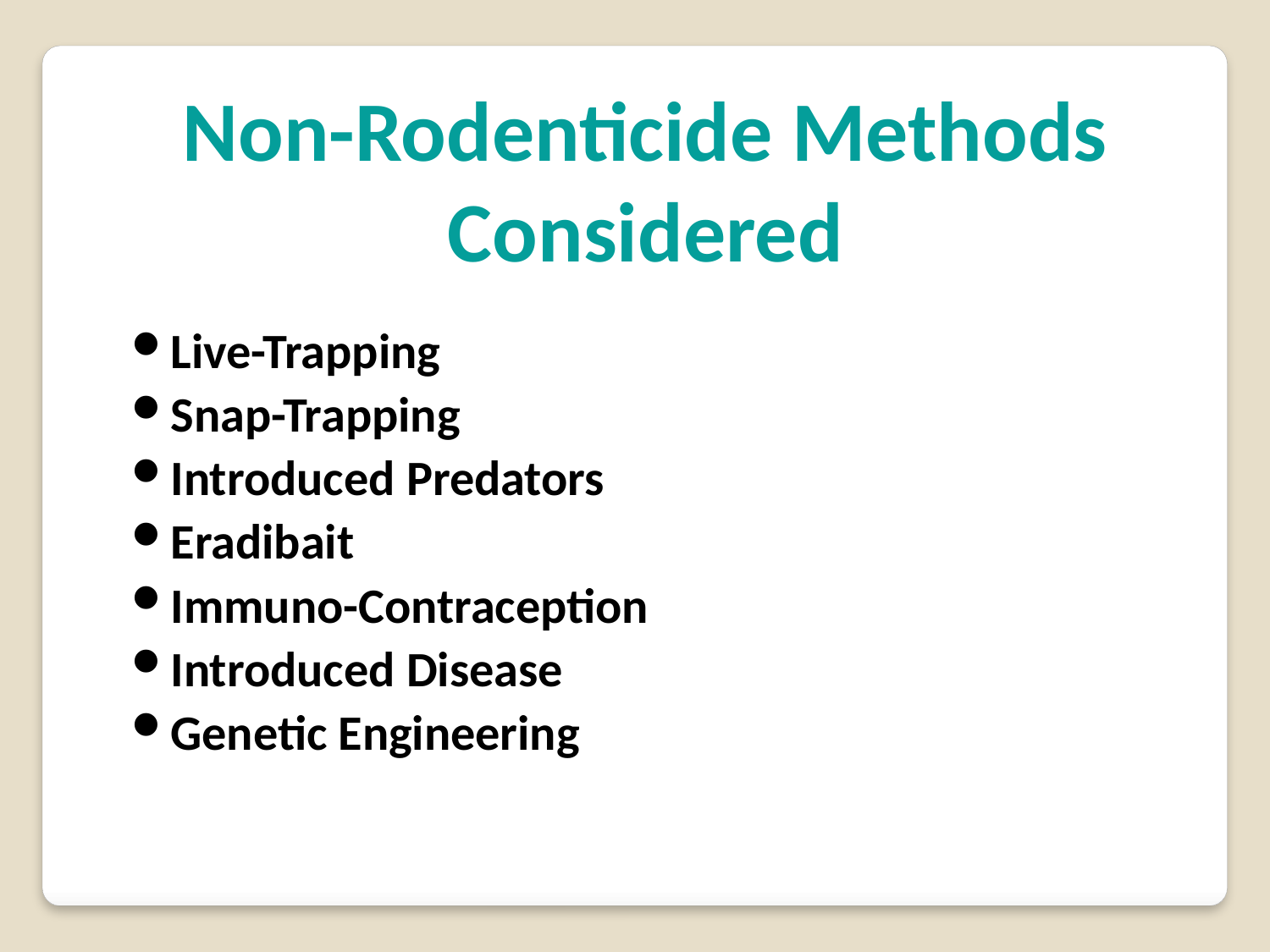

Non-Rodenticide Methods Considered
Live-Trapping
Snap-Trapping
Introduced Predators
Eradibait
Immuno-Contraception
Introduced Disease
Genetic Engineering